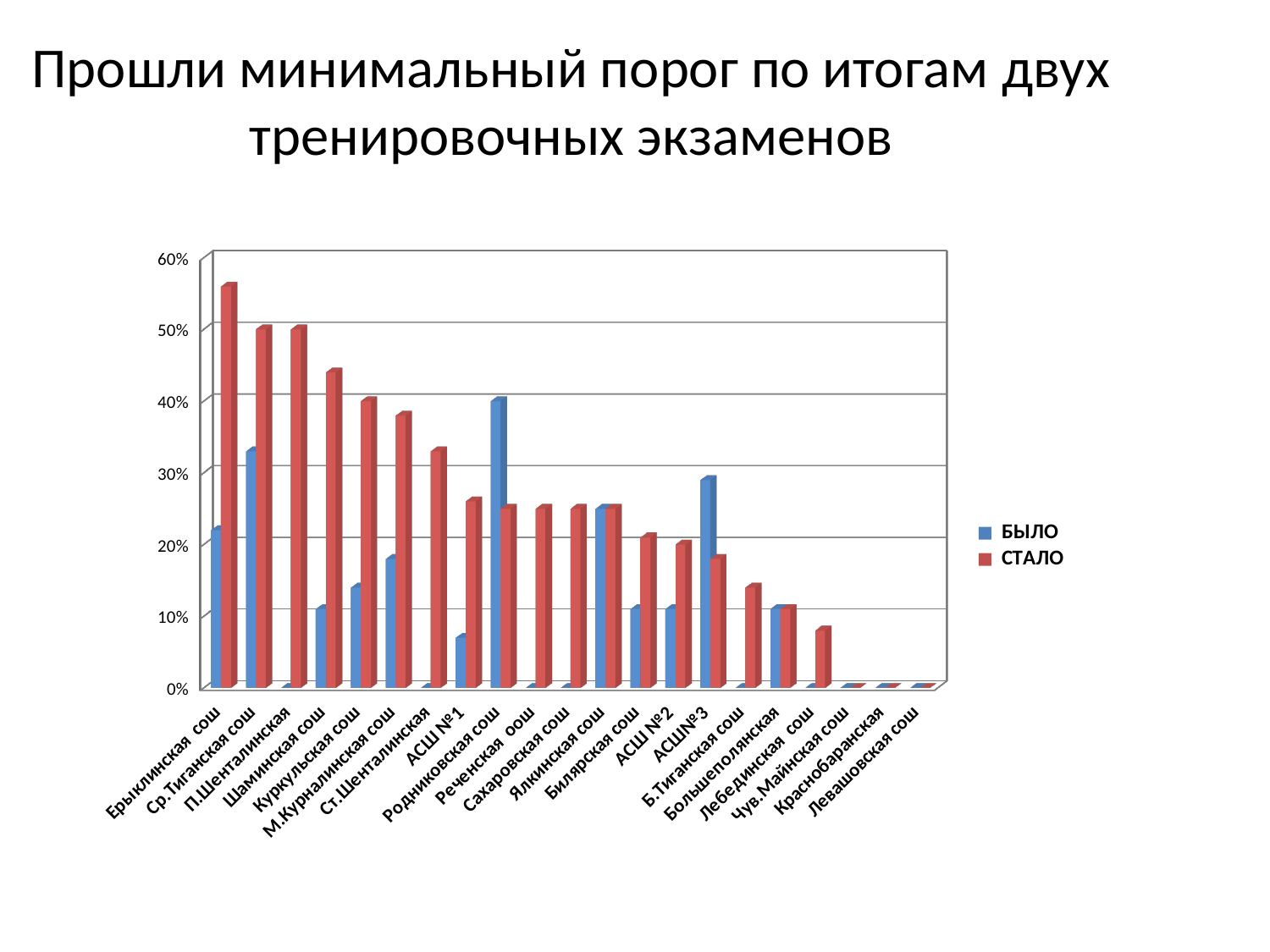

Прошли минимальный порог по итогам двух тренировочных экзаменов

[unsupported chart]